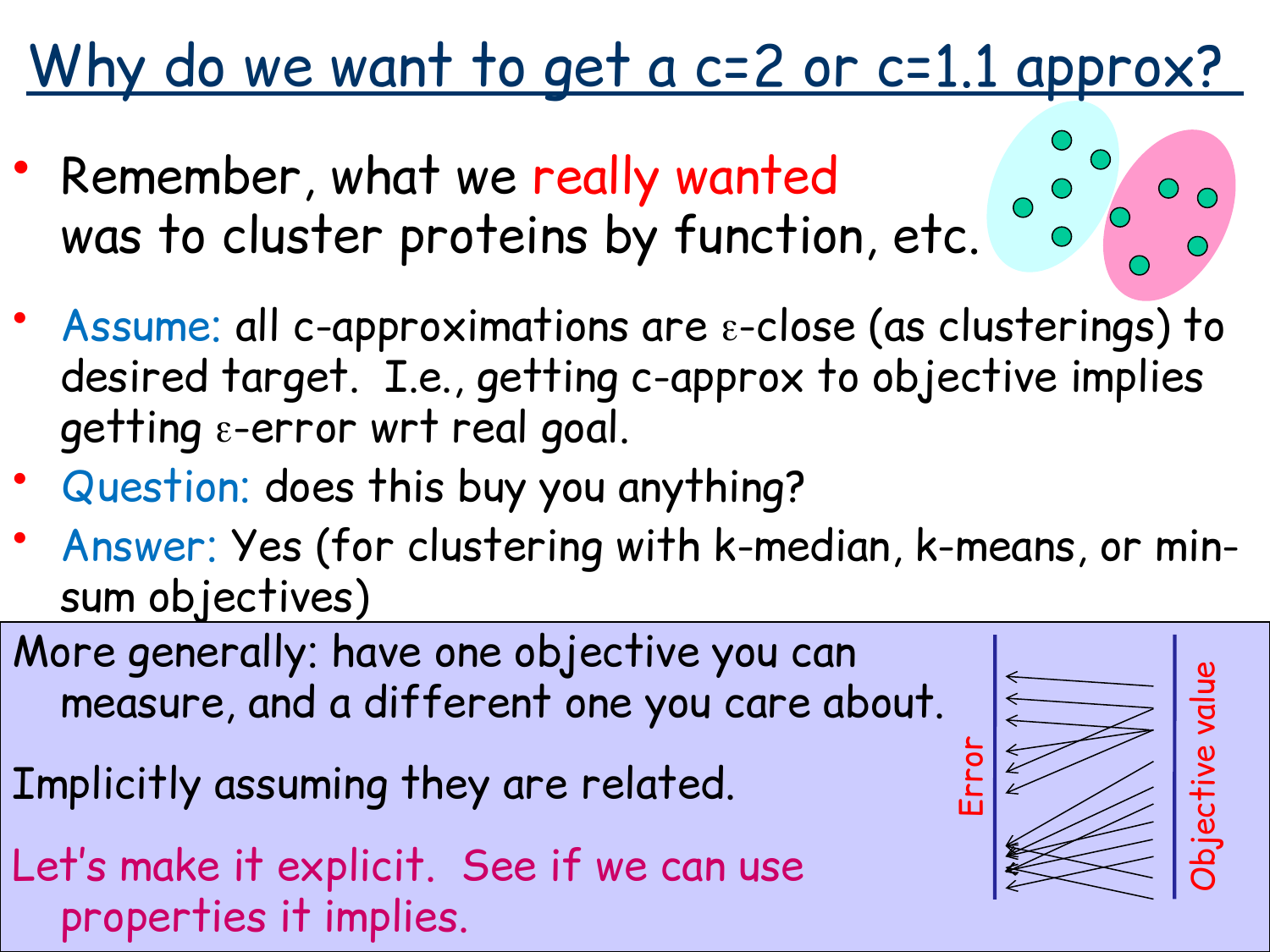

Why do we want to get a c=2 or c=1.1 approx?

Remember, what we really wanted                       was to cluster proteins by function, etc.

Assume: all c-approximations are ε-close (as clusterings) to desired target.  I.e., getting c-approx to objective implies getting ε-error wrt real goal.
Question: does this buy you anything?
Answer: Yes (for clustering with k-median, k-means, or min-sum objectives)
More generally: have one objective you can                  measure, and a different one you care about.

Implicitly assuming they are related.

Let’s make it explicit.  See if we can use                     properties it implies.

Error
Objective value